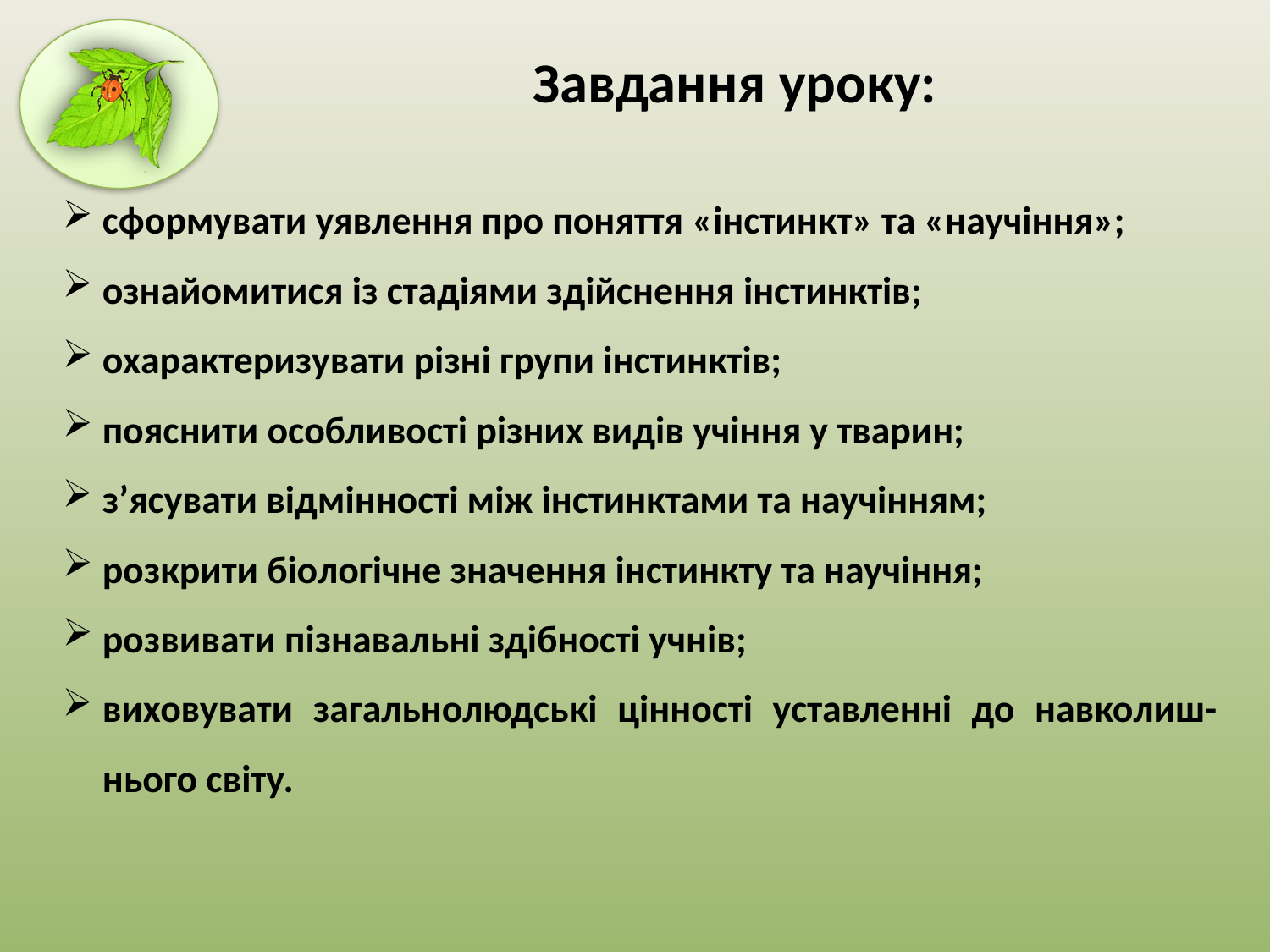

Завдання уроку:
сформувати уявлення про поняття «інстинкт» та «научіння»;
ознайомитися із стадіями здійснення інстинктів;
охарактеризувати різні групи інстинктів;
пояснити особливості різних видів учіння у тварин;
з’ясувати відмінності між інстинктами та научінням;
розкрити біологічне значення інстинкту та научіння;
розвивати пізнавальні здібності учнів;
виховувати загальнолюдські цінності уставленні до навколиш-нього світу.